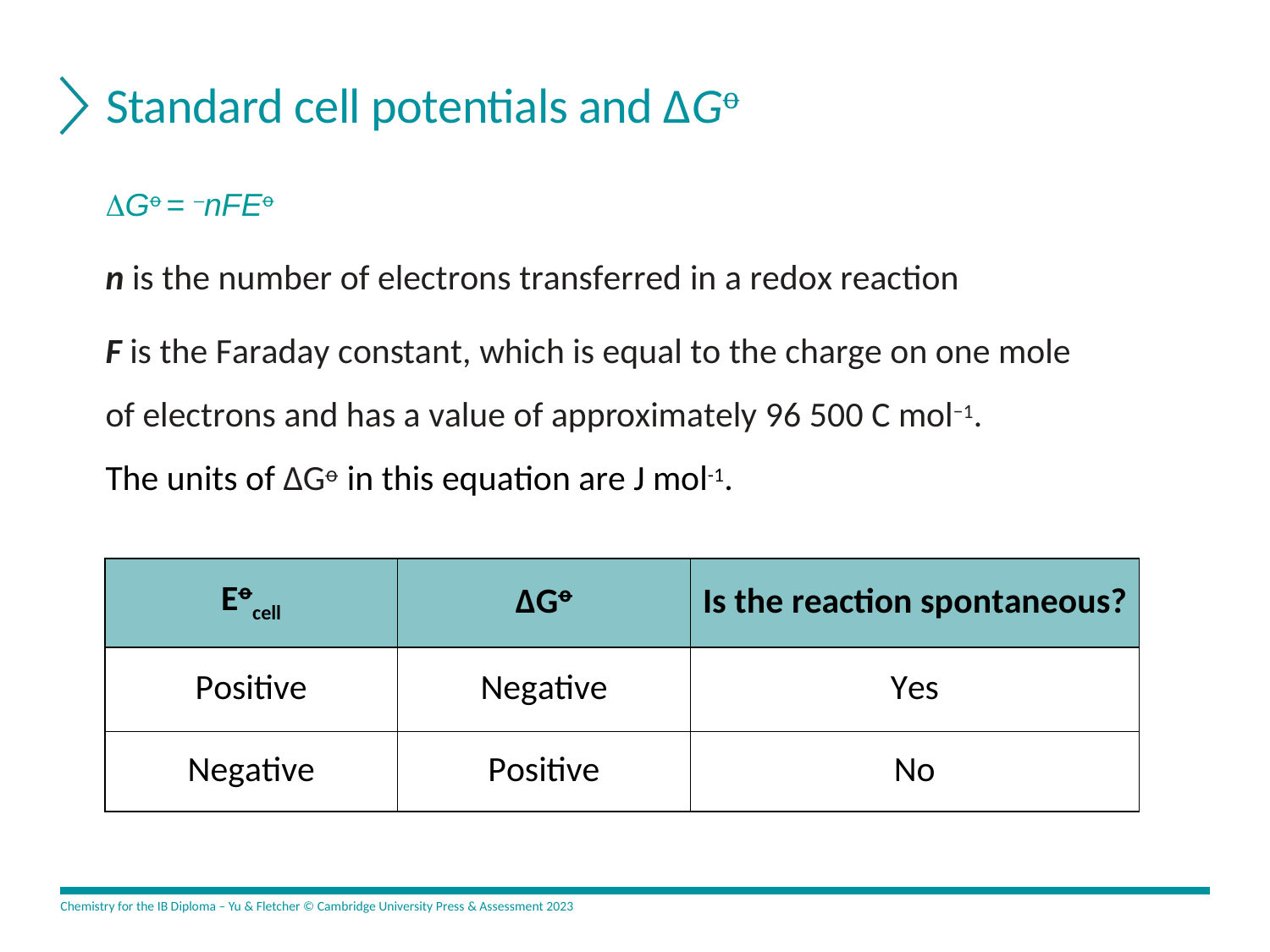

# Standard cell potentials and ΔGꝋ
ΔGꝋ = –nFEꝋ
n is the number of electrons transferred in a redox reaction
F is the Faraday constant, which is equal to the charge on one mole of electrons and has a value of approximately 96 500 C mol−1.
The units of ΔGꝋ  in this equation are J mol-1.
| Eꝋcell | ΔGꝋ | Is the reaction spontaneous? |
| --- | --- | --- |
| Positive | Negative | Yes |
| Negative | Positive | No |